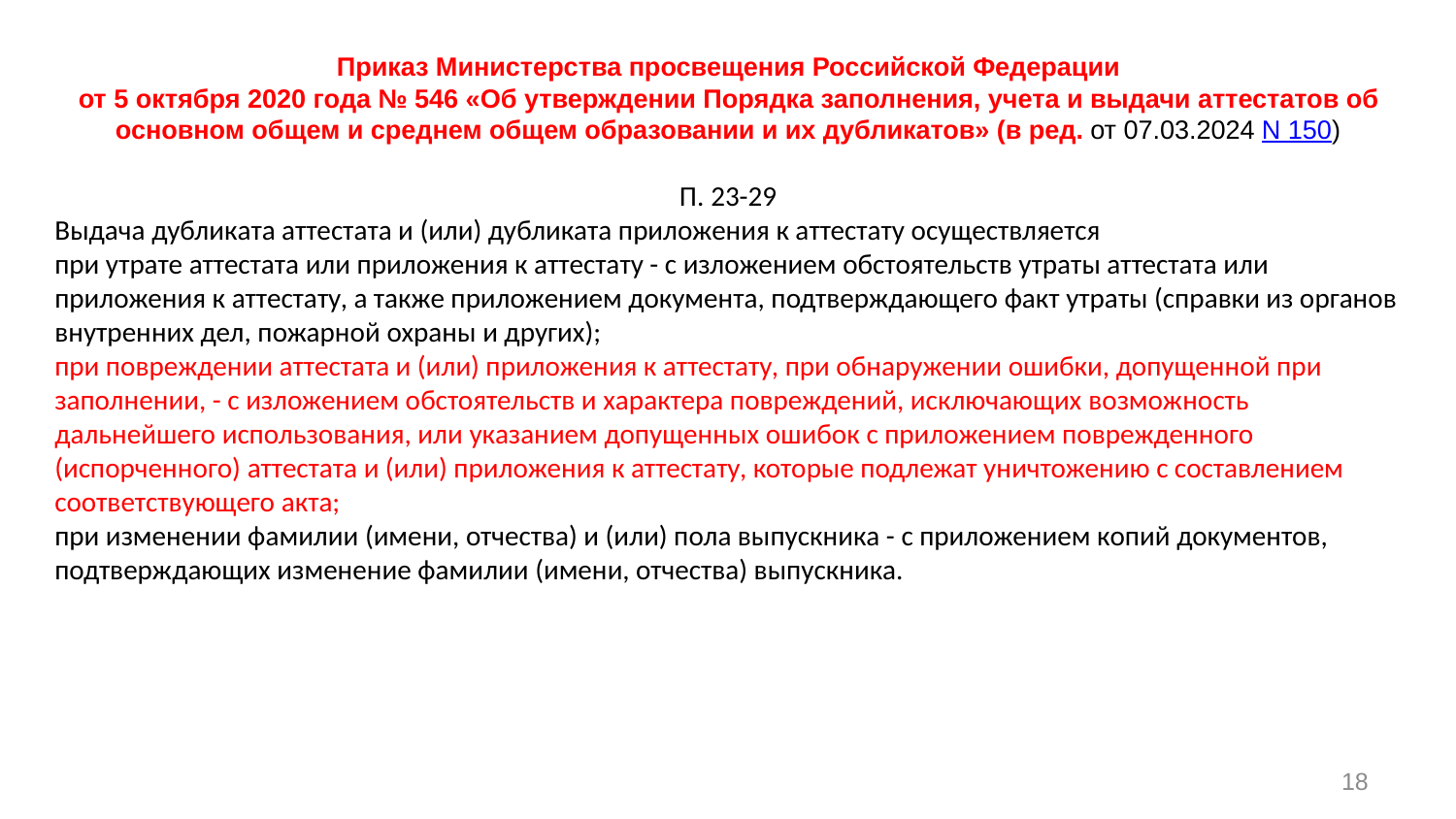

Приказ Министерства просвещения Российской Федерации
от 5 октября 2020 года № 546 «Об утверждении Порядка заполнения, учета и выдачи аттестатов об основном общем и среднем общем образовании и их дубликатов» (в ред. от 07.03.2024 N 150)

П. 23-29
Выдача дубликата аттестата и (или) дубликата приложения к аттестату осуществляется
при утрате аттестата или приложения к аттестату - с изложением обстоятельств утраты аттестата или приложения к аттестату, а также приложением документа, подтверждающего факт утраты (справки из органов внутренних дел, пожарной охраны и других);
при повреждении аттестата и (или) приложения к аттестату, при обнаружении ошибки, допущенной при заполнении, - с изложением обстоятельств и характера повреждений, исключающих возможность дальнейшего использования, или указанием допущенных ошибок с приложением поврежденного (испорченного) аттестата и (или) приложения к аттестату, которые подлежат уничтожению с составлением соответствующего акта;
при изменении фамилии (имени, отчества) и (или) пола выпускника - с приложением копий документов, подтверждающих изменение фамилии (имени, отчества) выпускника.

18